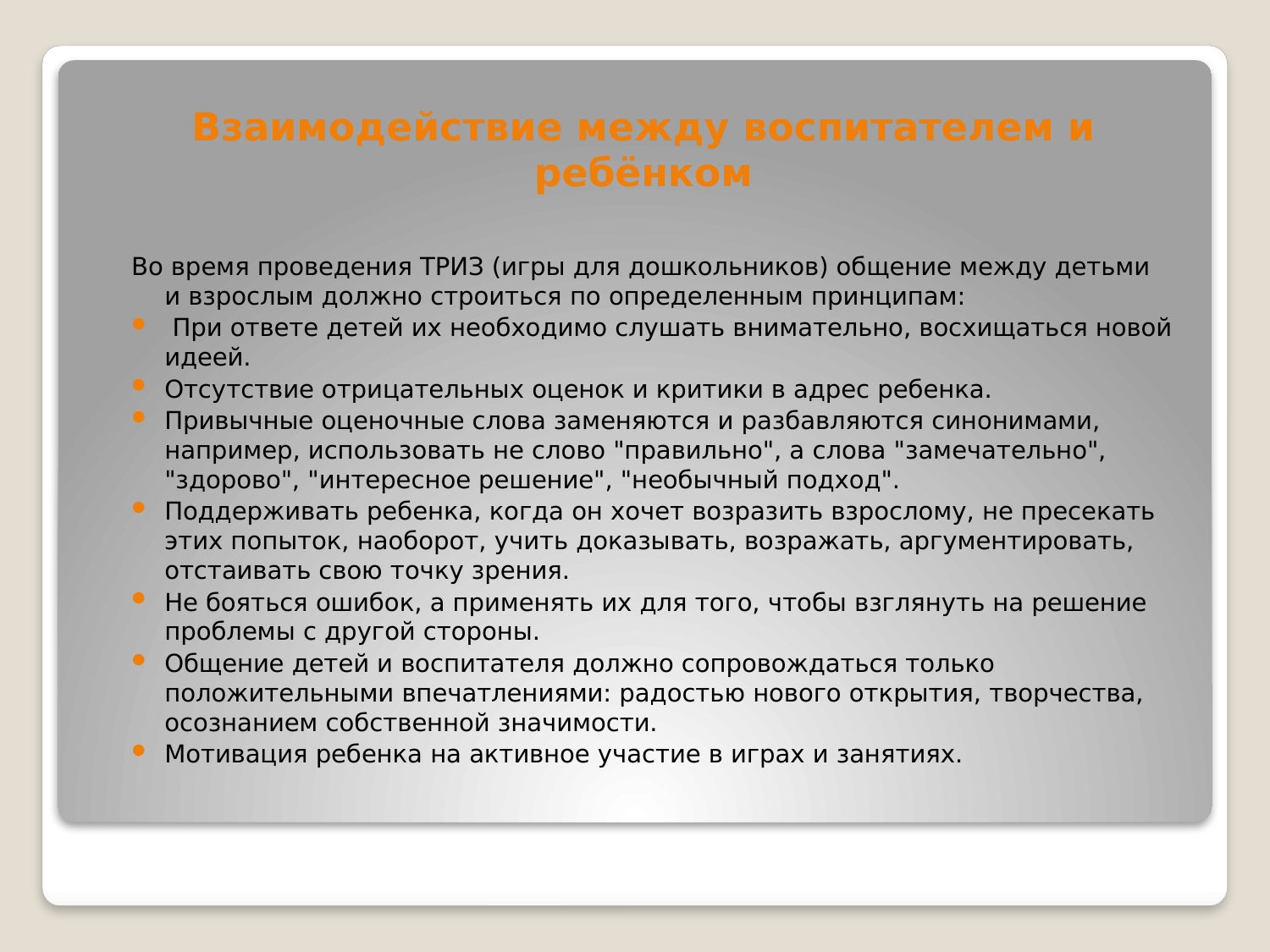

# Взаимодействие между воспитателем и ребёнком

Во время проведения ТРИЗ (игры для дошкольников) общение между детьми и взрослым должно строиться по определенным принципам:
 При ответе детей их необходимо слушать внимательно, восхищаться новой идеей.
Отсутствие отрицательных оценок и критики в адрес ребенка.
Привычные оценочные слова заменяются и разбавляются синонимами, например, использовать не слово "правильно", а слова "замечательно", "здорово", "интересное решение", "необычный подход".
Поддерживать ребенка, когда он хочет возразить взрослому, не пресекать этих попыток, наоборот, учить доказывать, возражать, аргументировать, отстаивать свою точку зрения.
Не бояться ошибок, а применять их для того, чтобы взглянуть на решение проблемы с другой стороны.
Общение детей и воспитателя должно сопровождаться только положительными впечатлениями: радостью нового открытия, творчества, осознанием собственной значимости.
Мотивация ребенка на активное участие в играх и занятиях.